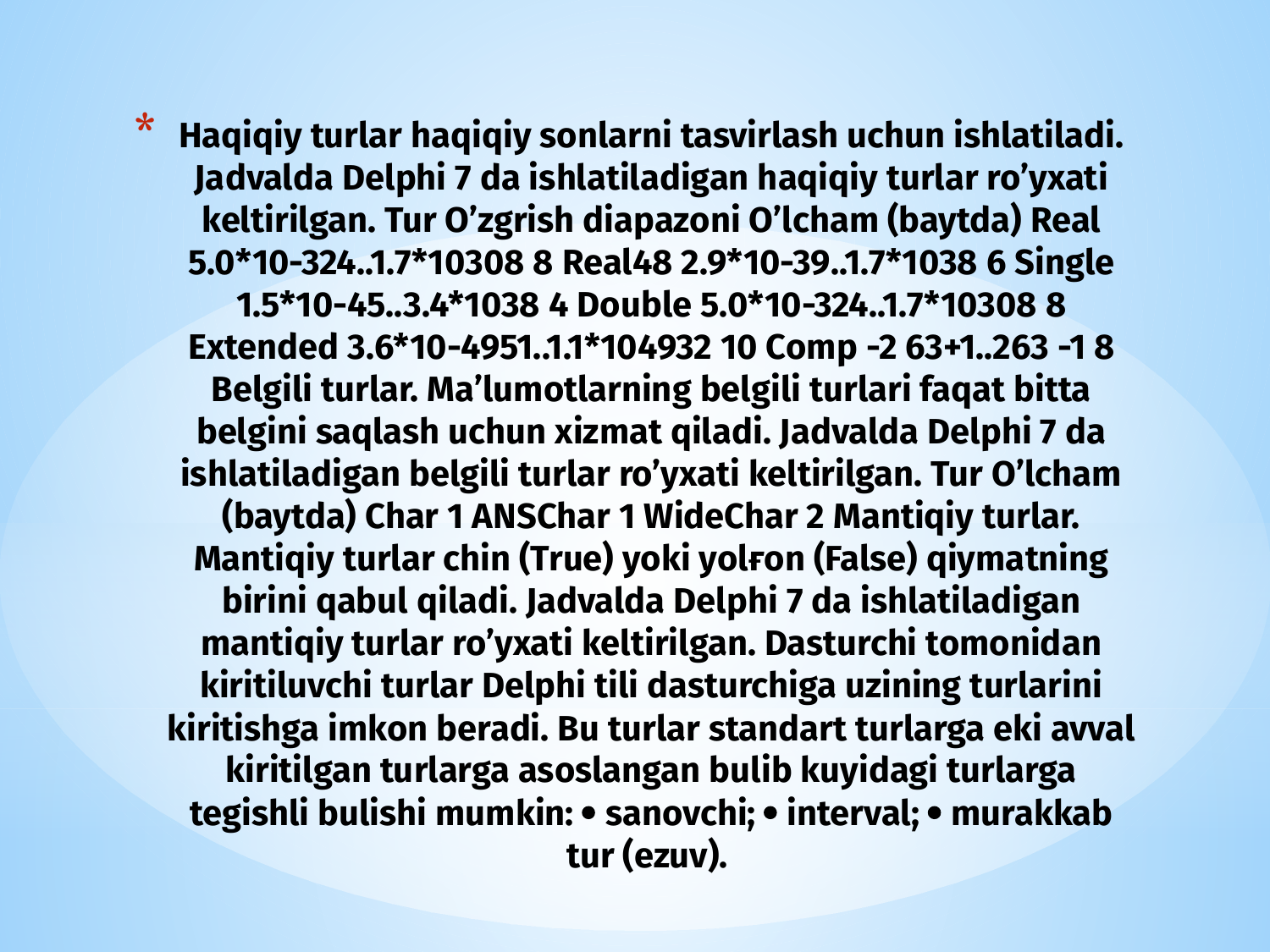

# Haqiqiy turlar haqiqiy sonlarni tasvirlash uchun ishlatiladi. Jadvalda Delphi 7 da ishlatiladigan haqiqiy turlar ro’yxati keltirilgan. Tur O’zgrish diapazoni O’lcham (baytda) Real 5.0*10-324..1.7*10308 8 Real48 2.9*10-39..1.7*1038 6 Single 1.5*10-45..3.4*1038 4 Double 5.0*10-324..1.7*10308 8 Extended 3.6*10-4951..1.1*104932 10 Comp -2 63+1..263 -1 8 Belgili turlar. Ma’lumotlarning belgili turlari faqat bitta belgini saqlash uchun xizmat qiladi. Jadvalda Delphi 7 da ishlatiladigan belgili turlar ro’yxati keltirilgan. Tur O’lcham (baytda) Char 1 ANSChar 1 WideChar 2 Mantiqiy turlar. Mantiqiy turlar chin (True) yoki yolғon (False) qiymatning birini qabul qiladi. Jadvalda Delphi 7 da ishlatiladigan mantiqiy turlar ro’yxati keltirilgan. Dasturchi tomonidan kiritiluvchi turlar Delphi tili dasturchiga uzining turlarini kiritishga imkon beradi. Bu turlar standart turlarga eki avval kiritilgan turlarga asoslangan bulib kuyidagi turlarga tegishli bulishi mumkin: • sanovchi; • interval; • murakkab tur (ezuv).